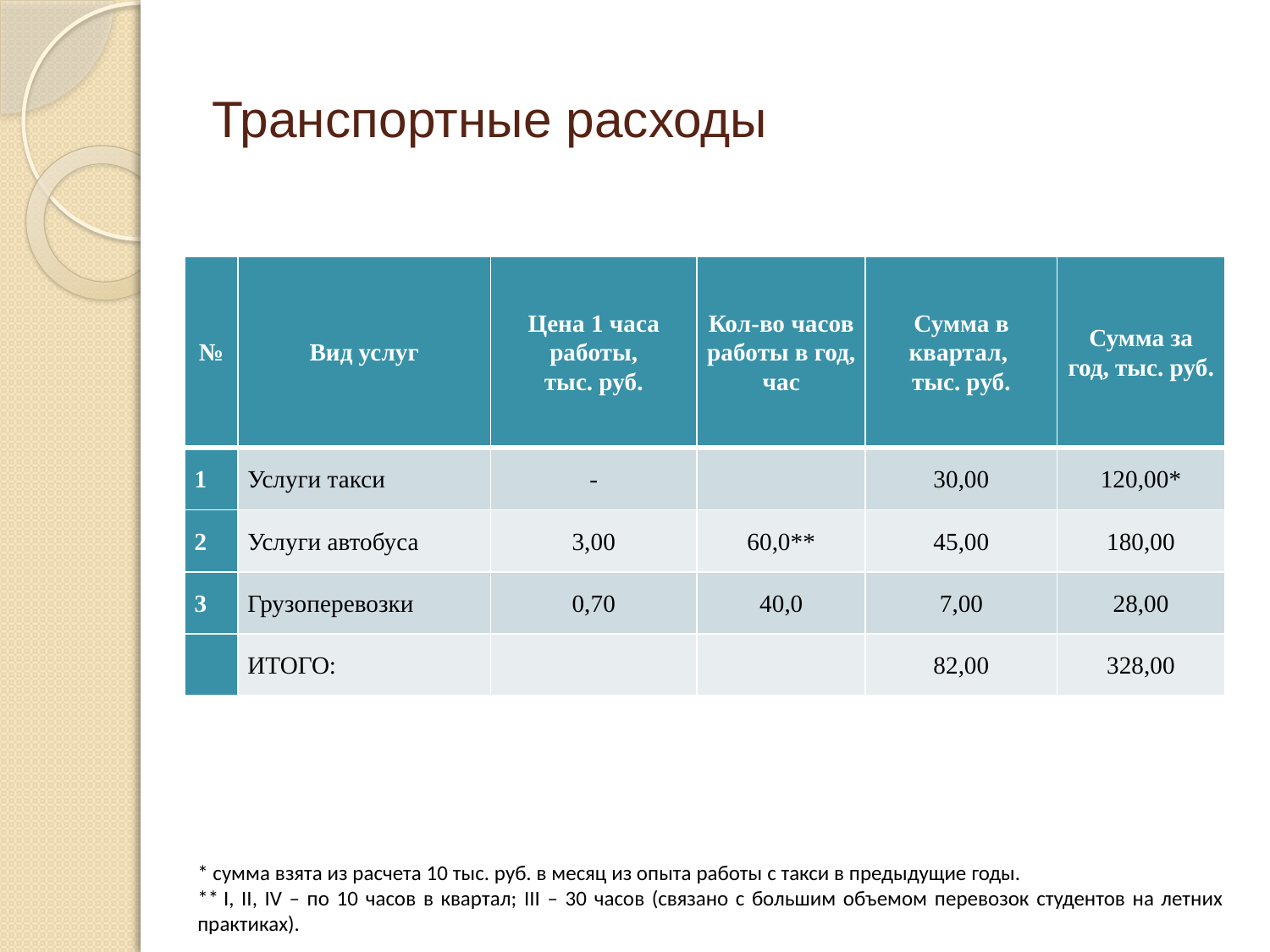

# Транспортные расходы
| № | Вид услуг | Цена 1 часа работы, тыс. руб. | Кол-во часов работы в год, час | Сумма в квартал, тыс. руб. | Сумма за год, тыс. руб. |
| --- | --- | --- | --- | --- | --- |
| 1 | Услуги такси | - |  | 30,00 | 120,00\* |
| 2 | Услуги автобуса | 3,00 | 60,0\*\* | 45,00 | 180,00 |
| 3 | Грузоперевозки | 0,70 | 40,0 | 7,00 | 28,00 |
|  | ИТОГО: |  |  | 82,00 | 328,00 |
* сумма взята из расчета 10 тыс. руб. в месяц из опыта работы с такси в предыдущие годы.
** I, II, IV – по 10 часов в квартал; III – 30 часов (связано с большим объемом перевозок студентов на летних практиках).